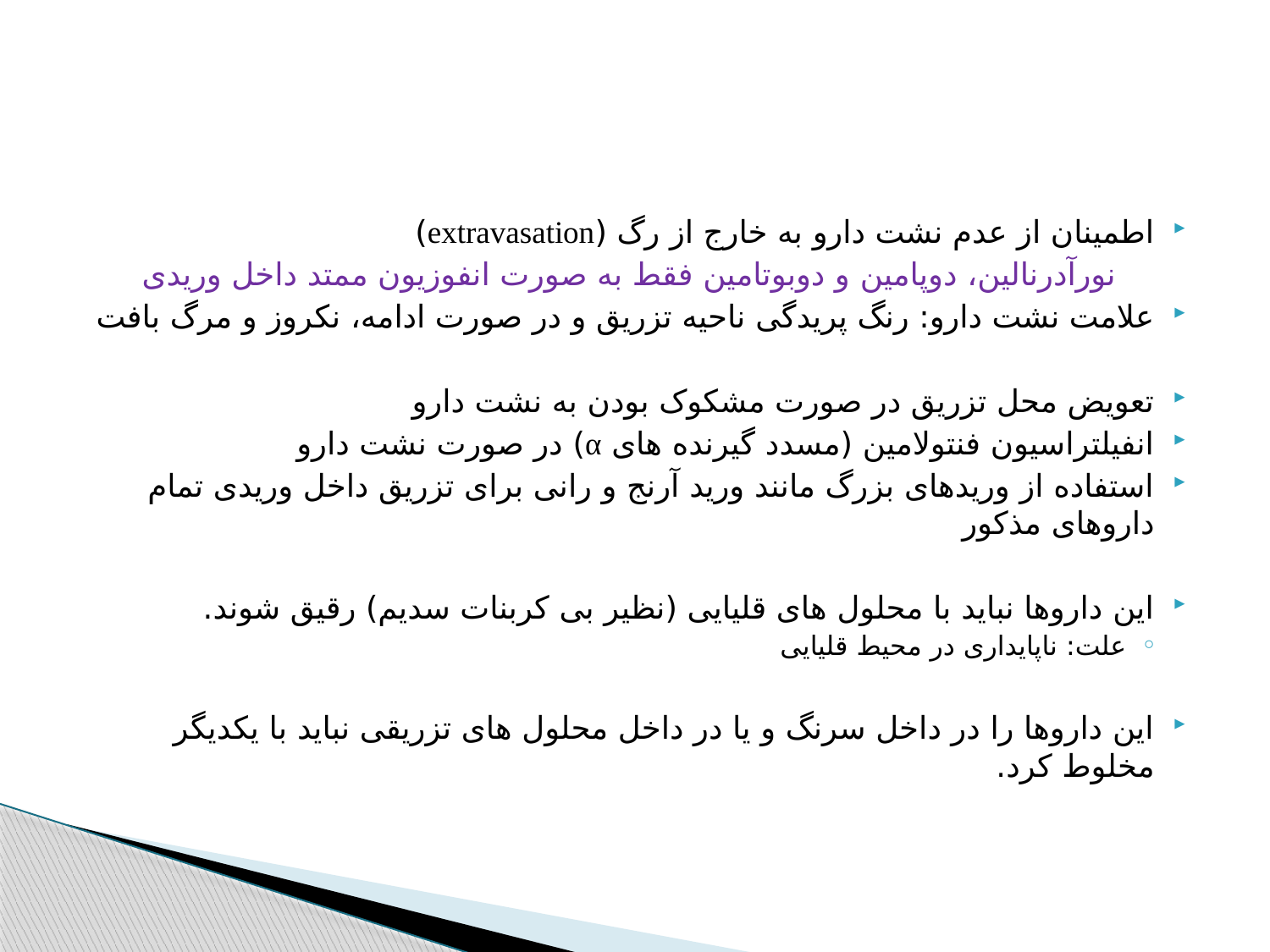

#
اطمینان از عدم نشت دارو به خارج از رگ (extravasation)
نورآدرنالین، دوپامین و دوبوتامین فقط به صورت انفوزیون ممتد داخل وریدی
علامت نشت دارو: رنگ پریدگی ناحیه تزریق و در صورت ادامه، نکروز و مرگ بافت

تعویض محل تزریق در صورت مشکوک بودن به نشت دارو
انفیلتراسیون فنتولامین (مسدد گیرنده های α) در صورت نشت دارو
استفاده از وریدهای بزرگ مانند ورید آرنج و رانی برای تزریق داخل وریدی تمام داروهای مذکور

این داروها نباید با محلول های قلیایی (نظیر بی کربنات سدیم) رقیق شوند.
علت: ناپایداری در محیط قلیایی

این داروها را در داخل سرنگ و یا در داخل محلول های تزریقی نباید با یکدیگر مخلوط کرد.